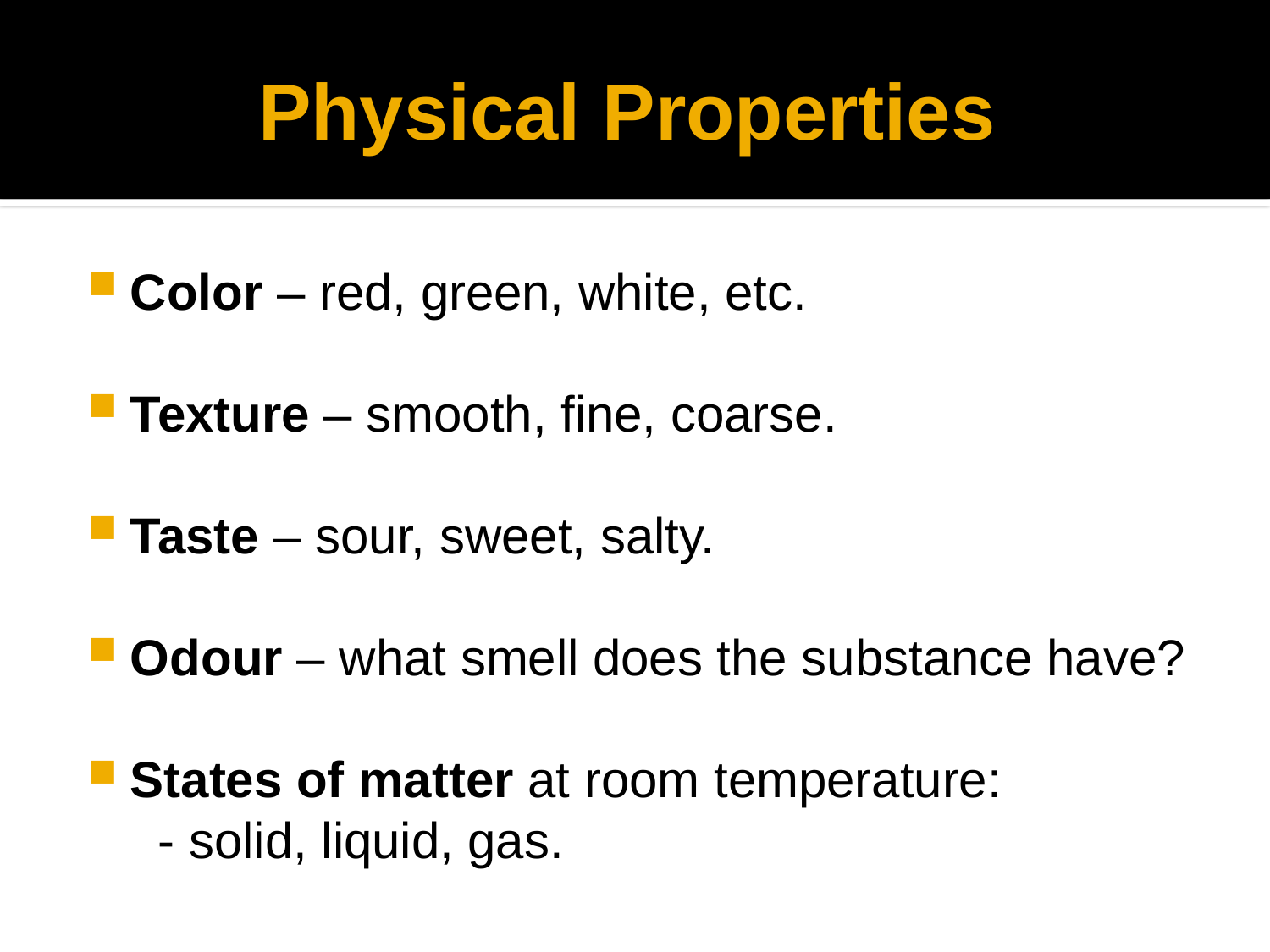

# Physical Properties
Color – red, green, white, etc.

Texture – smooth, fine, coarse.

Taste – sour, sweet, salty.

Odour – what smell does the substance have?

States of matter at room temperature:
     - solid, liquid, gas.